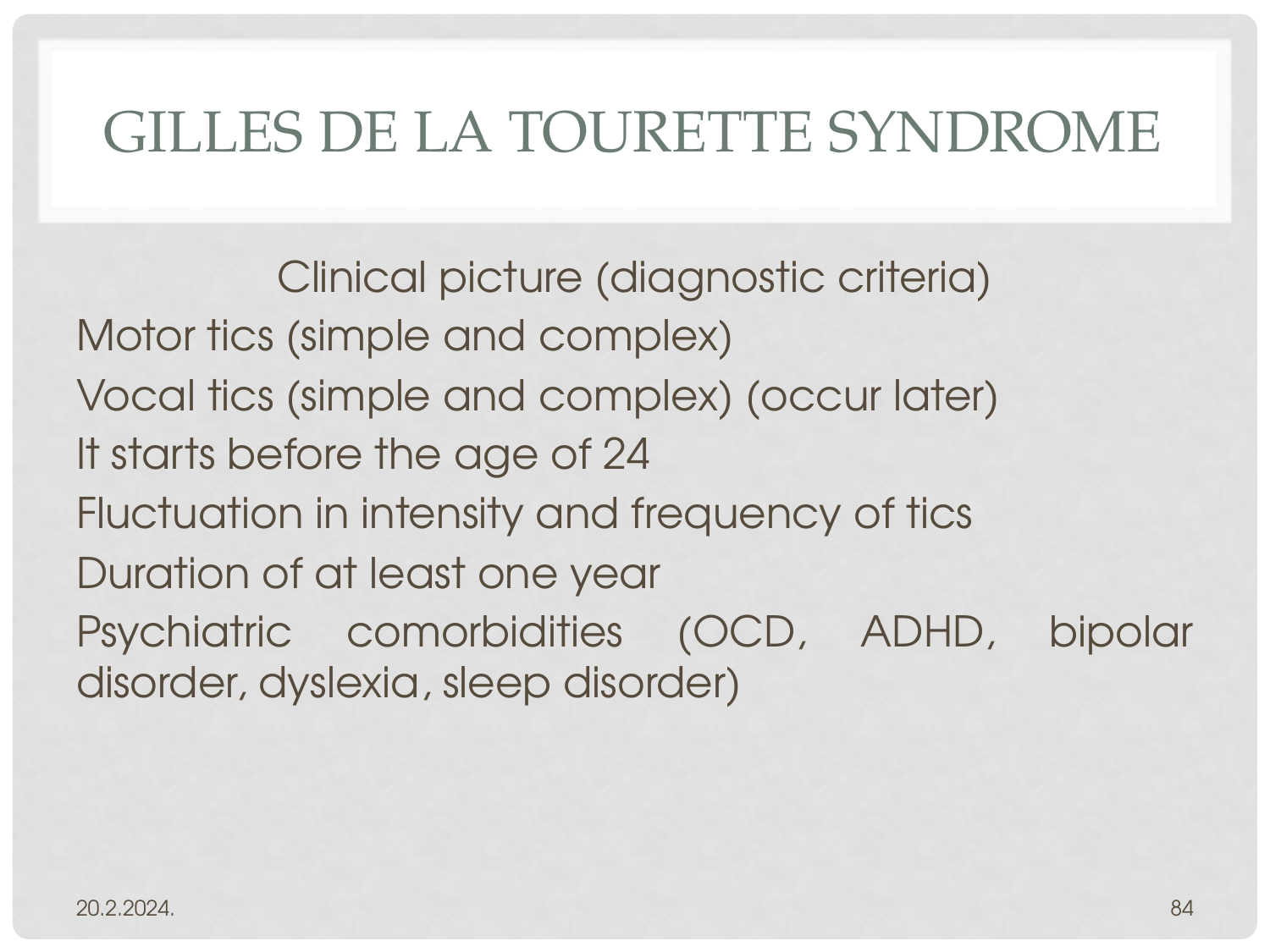

# Gilles de la Tourette syndrome
Clinical picture (diagnostic criteria)
Motor tics (simple and complex)
Vocal tics (simple and complex) (occur later)
It starts before the age of 24
Fluctuation in intensity and frequency of tics
Duration of at least one year
Psychiatric comorbidities (OCD, ADHD, bipolar disorder, dyslexia, sleep disorder)
20.2.2024.
84